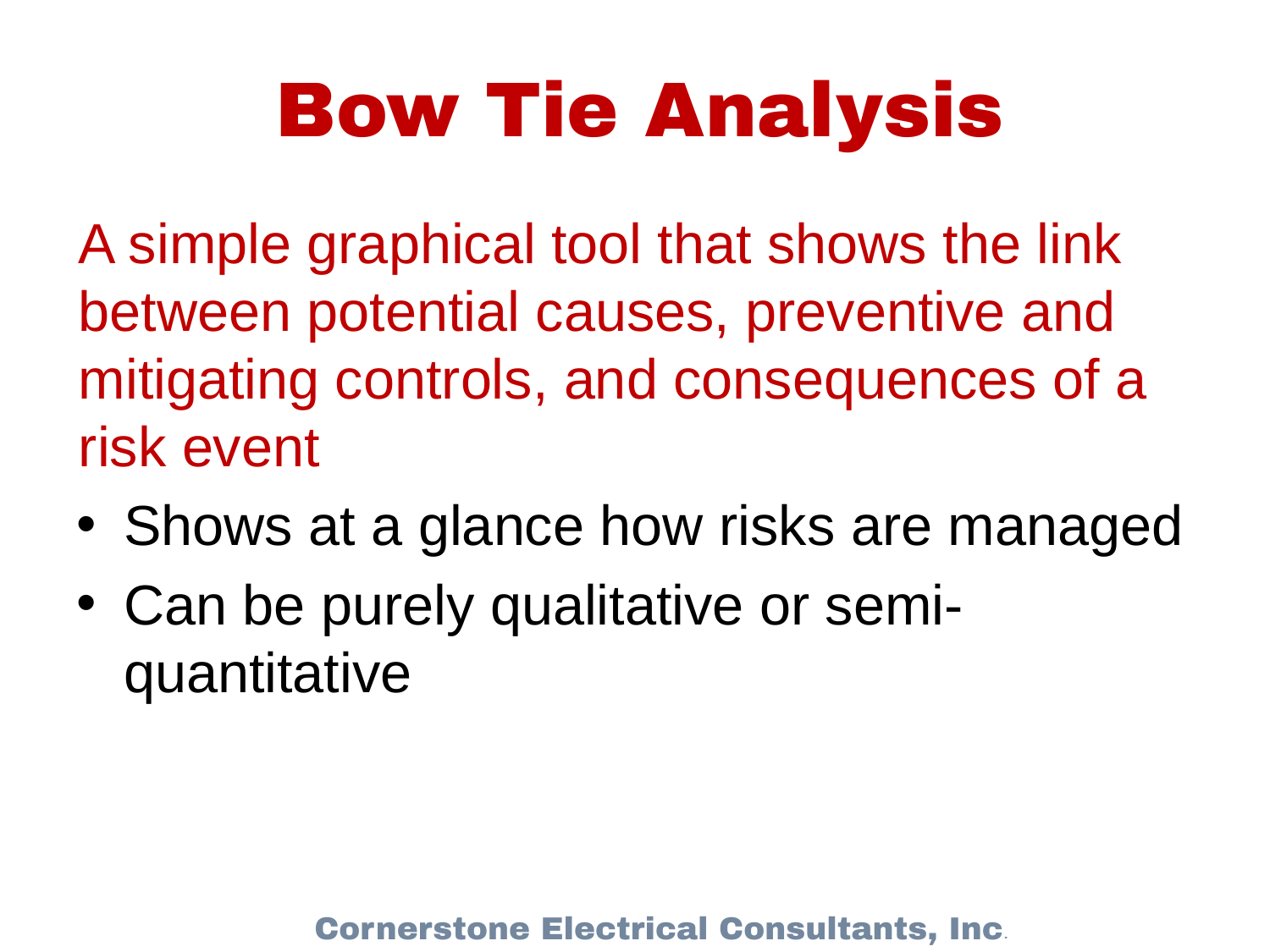

# Bow Tie Analysis
A simple graphical tool that shows the link between potential causes, preventive and mitigating controls, and consequences of a risk event
Shows at a glance how risks are managed
Can be purely qualitative or semi-quantitative
Cornerstone Electrical Consultants, Inc.